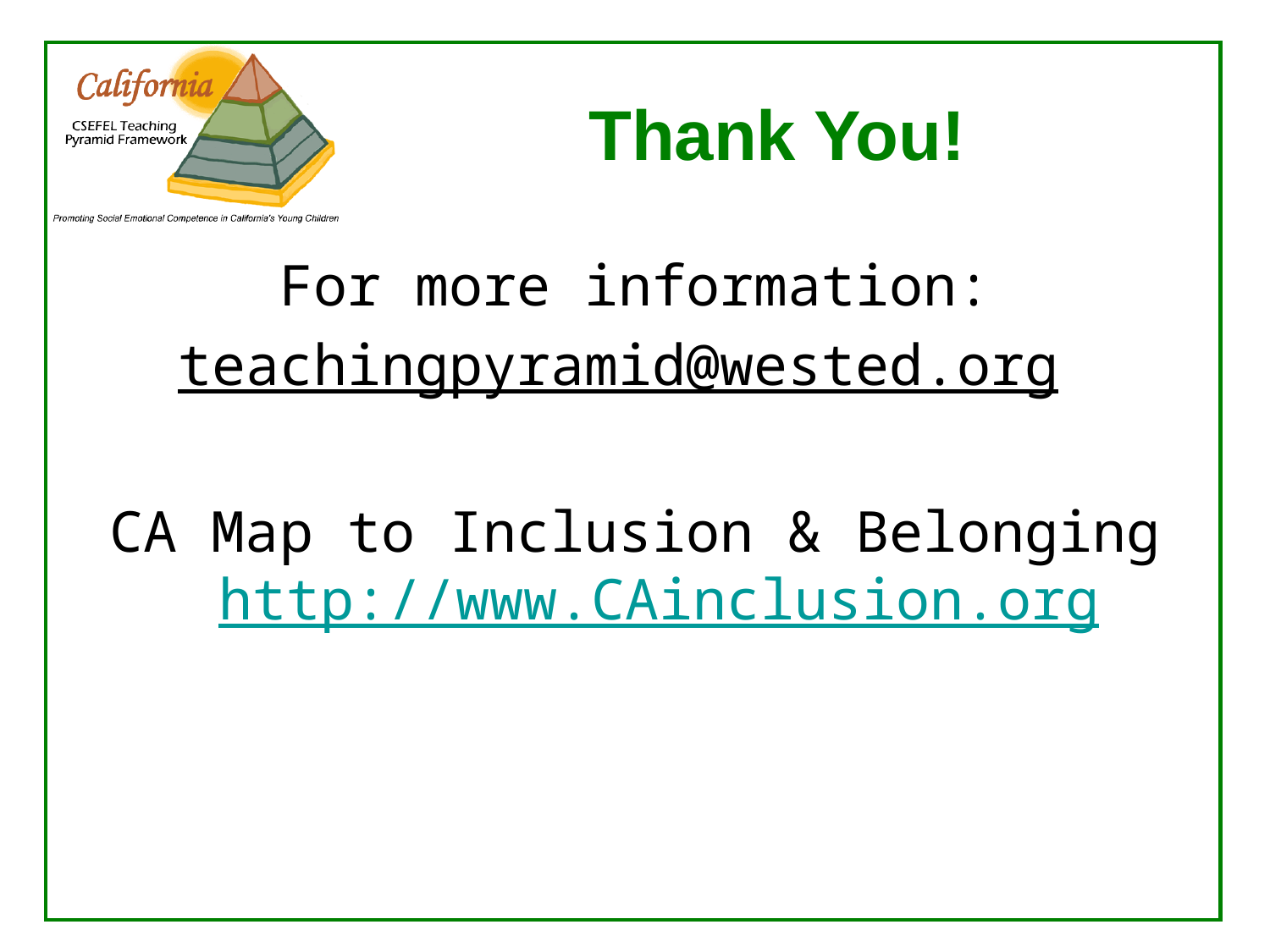

# Thank You!
For more information:
teachingpyramid@wested.org

CA Map to Inclusion & Belonging
http://www.CAinclusion.org